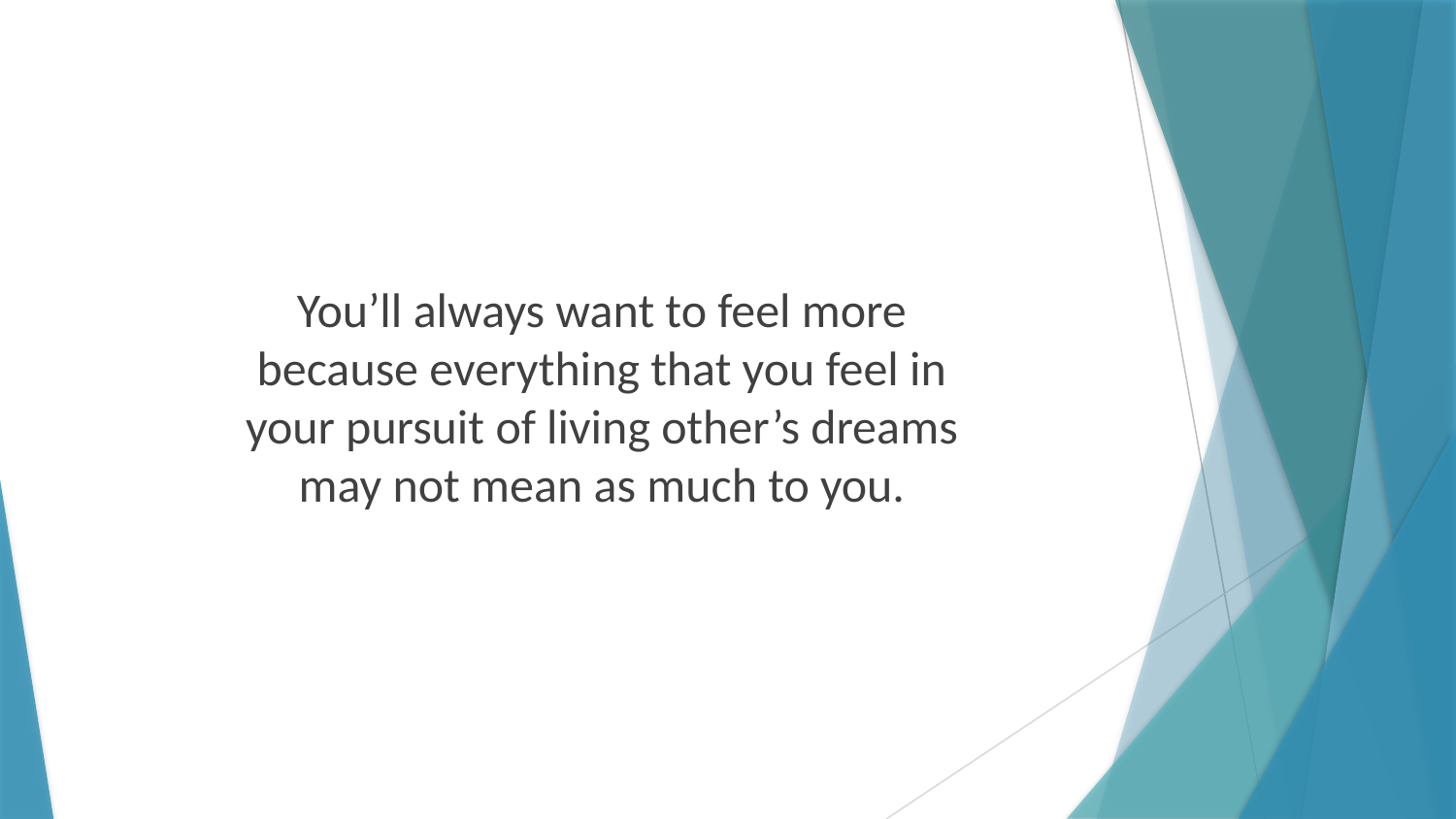

You’ll always want to feel more because everything that you feel in your pursuit of living other’s dreams may not mean as much to you.